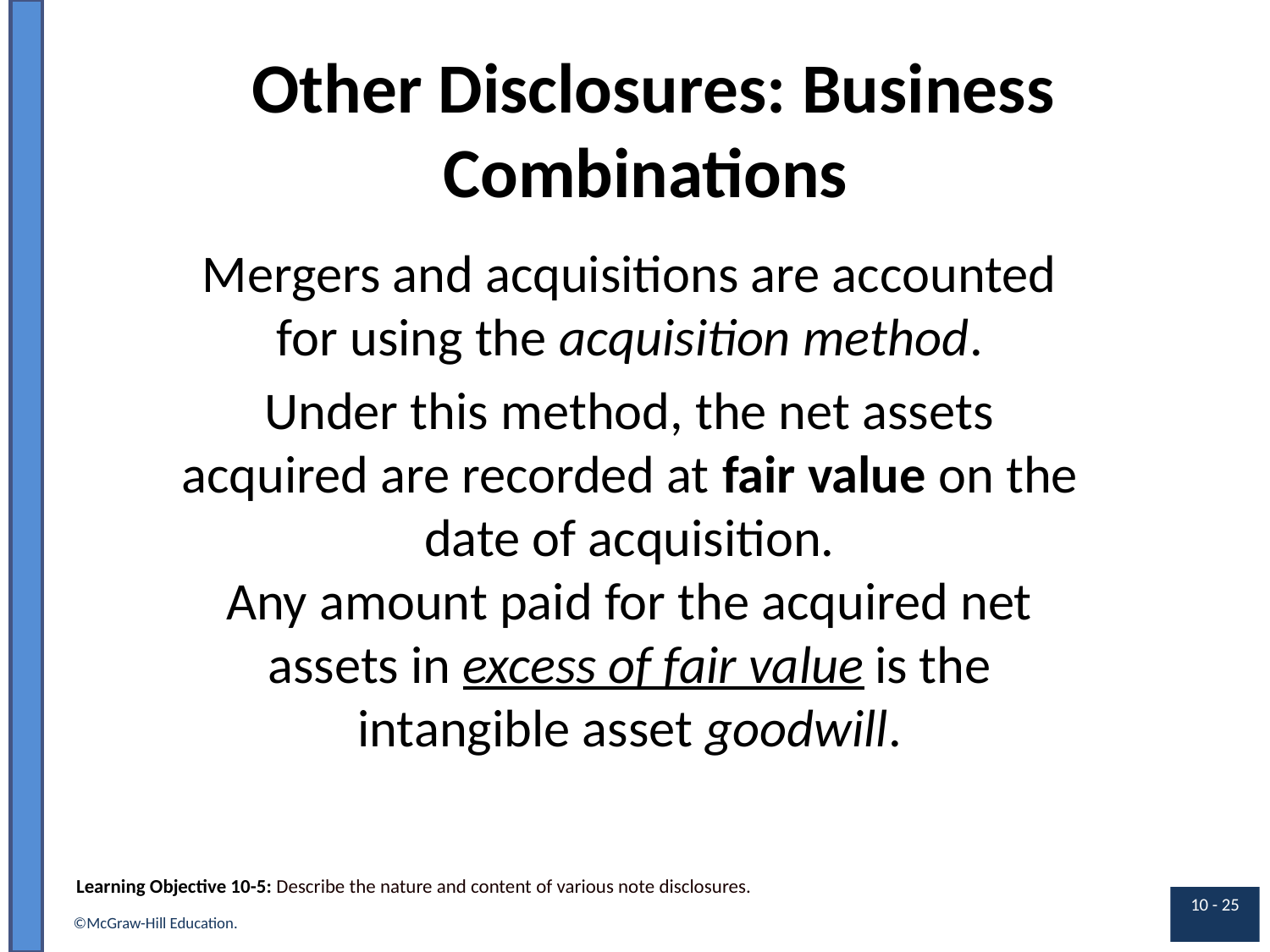

# Other Disclosures: Business Combinations
Mergers and acquisitions are accounted for using the acquisition method.
Under this method, the net assets acquired are recorded at fair value on the date of acquisition.
Any amount paid for the acquired net assets in begin underline excess of fair value end underline is the intangible asset goodwill.
Learning Objective 10-5: Describe the nature and content of various note disclosures.